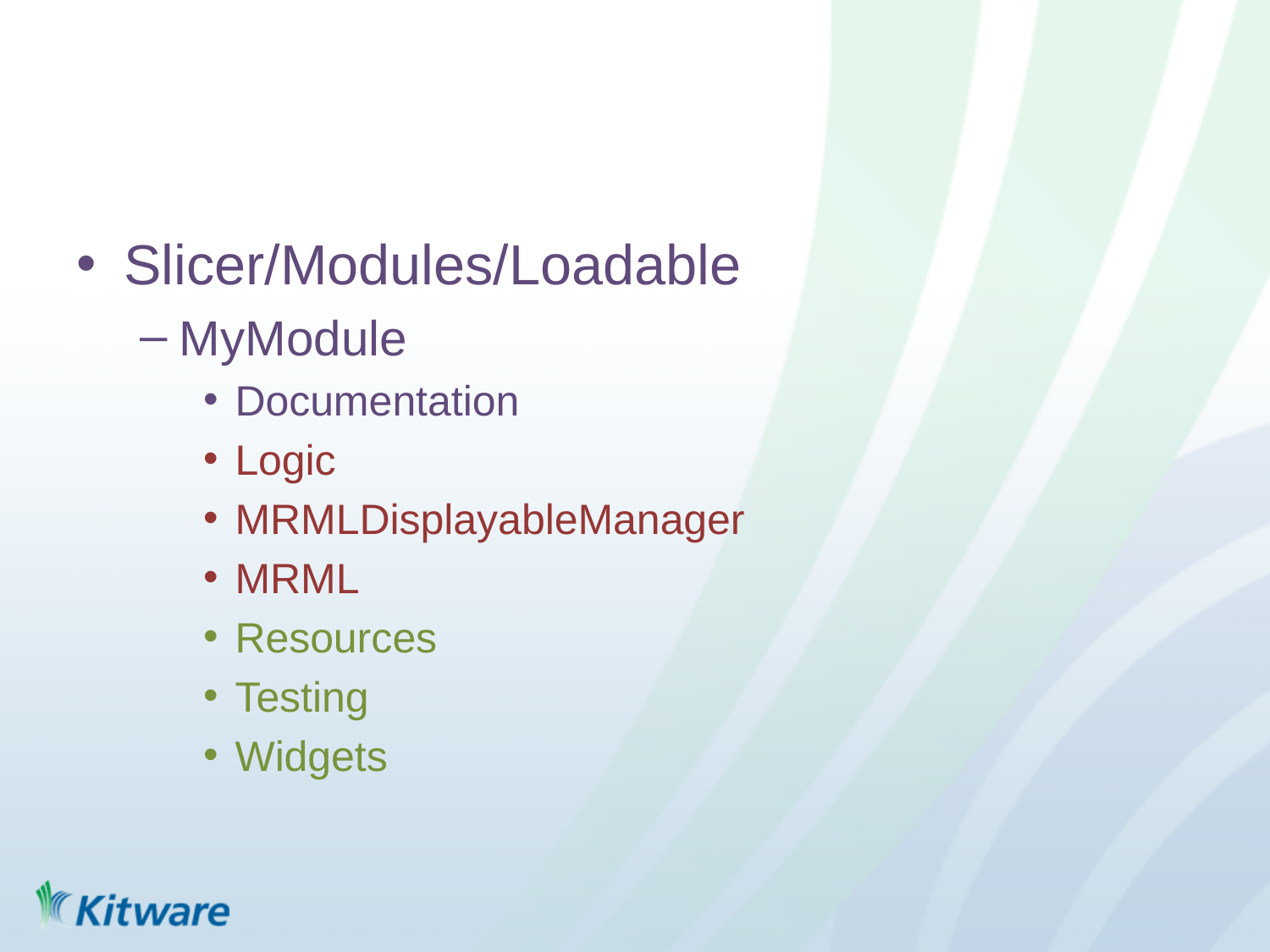

#
Slicer/Modules/Loadable
MyModule
Documentation
Logic
MRMLDisplayableManager
MRML
Resources
Testing
Widgets